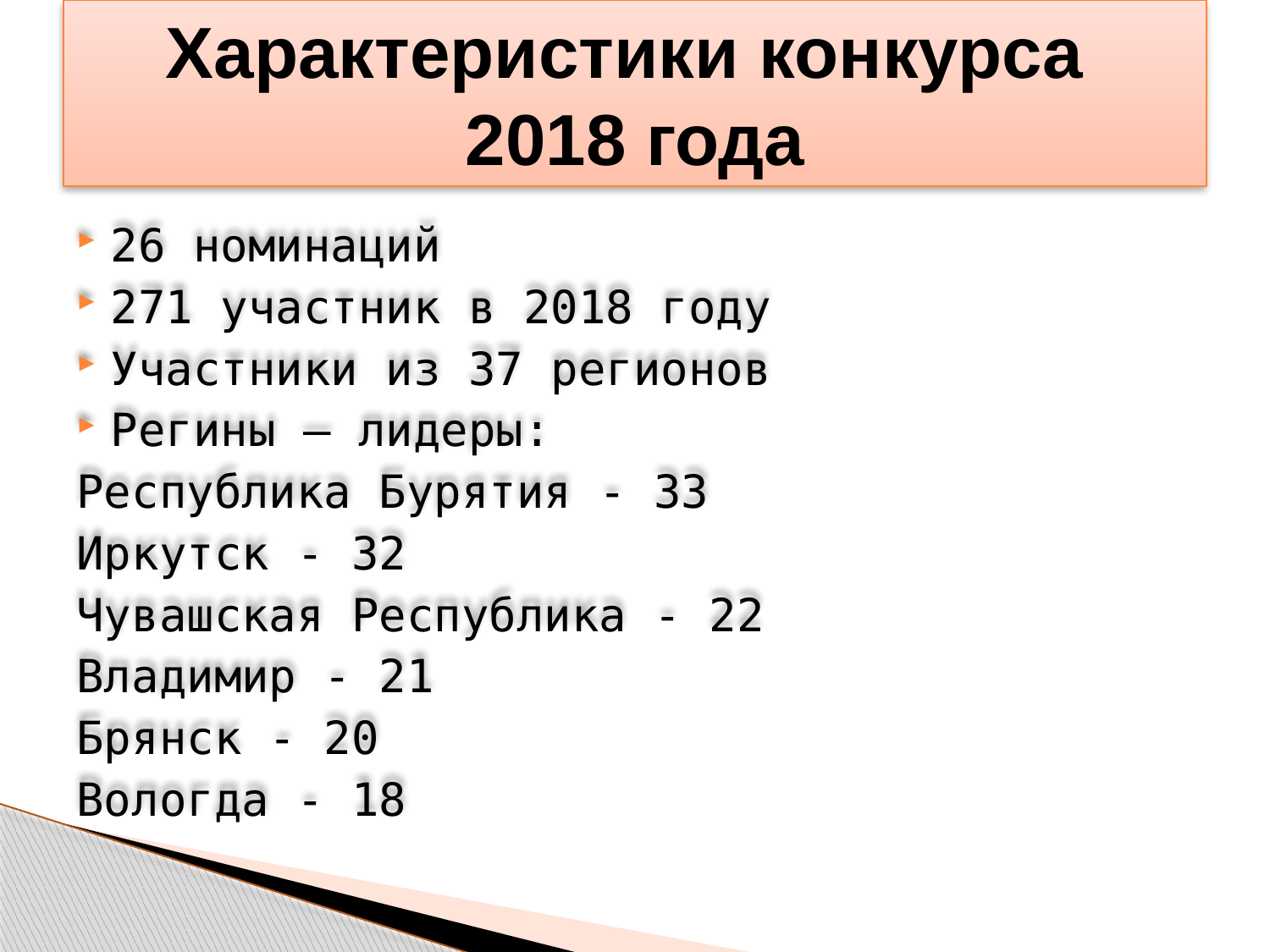

# Характеристики конкурса 2018 года

26 номинаций
271 участник в 2018 году
Участники из 37 регионов
Регины – лидеры:
Республика Бурятия - 33
Иркутск - 32
Чувашская Республика - 22
Владимир - 21
Брянск - 20
Вологда - 18